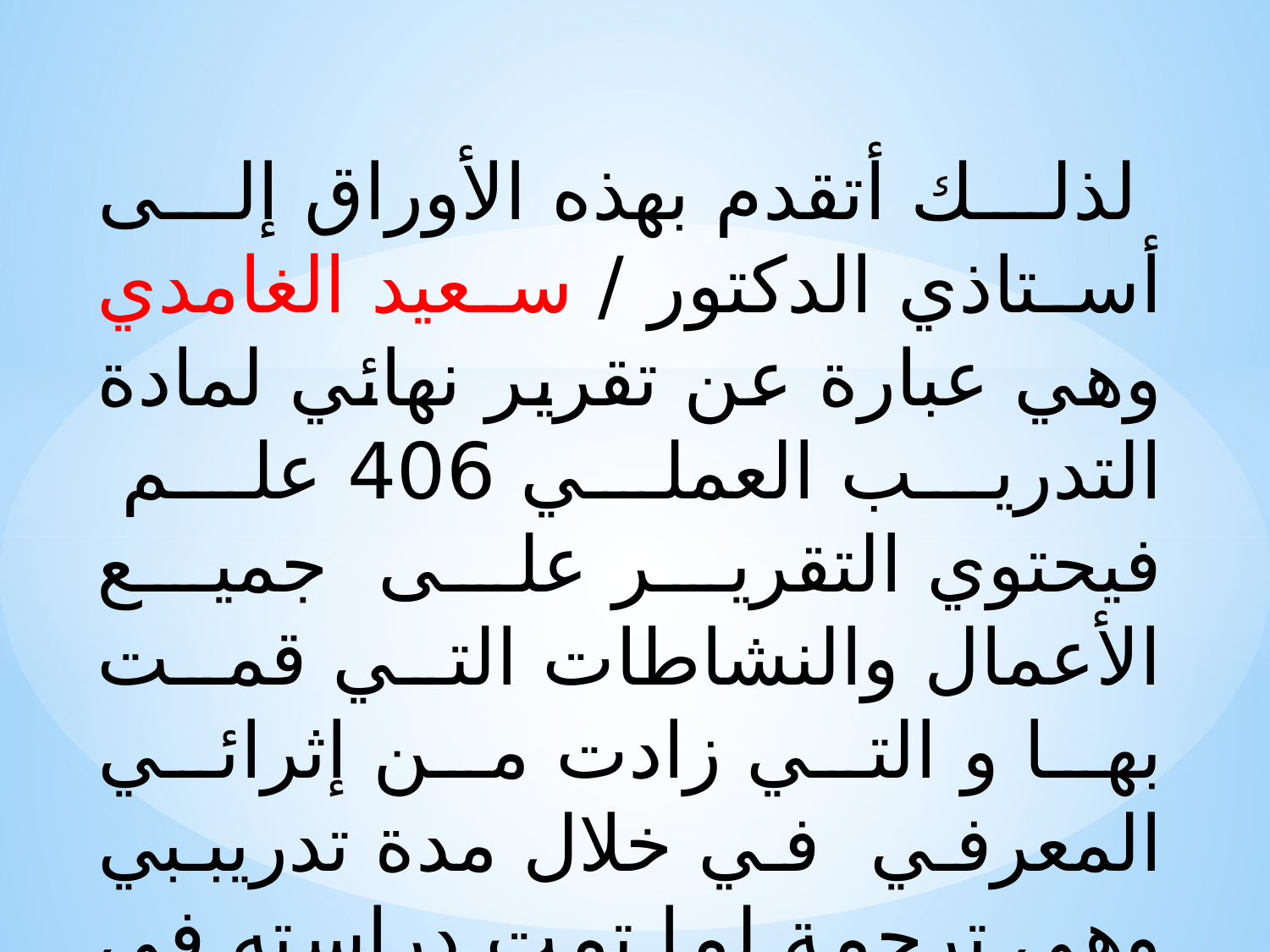

لذلك أتقدم بهذه الأوراق إلى أستاذي الدكتور / سعيد الغامدي وهي عبارة عن تقرير نهائي لمادة التدريب العملي 406 علم  فيحتوي التقرير على  جميع الأعمال والنشاطات التي قمت بها و التي زادت من إثرائي المعرفي  في خلال مدة تدريببي وهي ترجمة لما تمت دراسته في المقررات السابقة ..